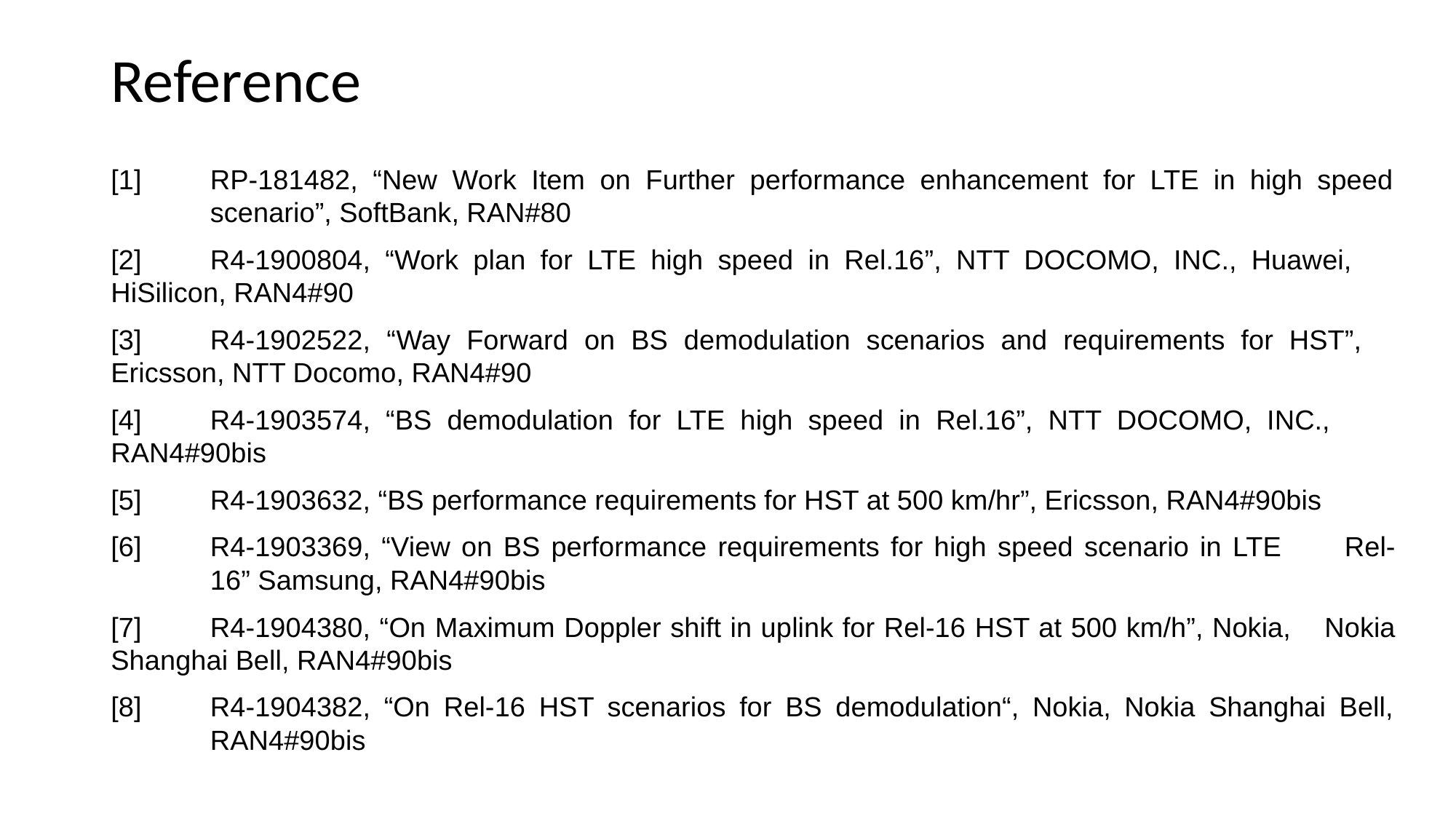

# Reference
[1]	RP-181482, “New Work Item on Further performance enhancement for LTE in high speed 	scenario”, SoftBank, RAN#80
[2]	R4-1900804, “Work plan for LTE high speed in Rel.16”, NTT DOCOMO, INC., Huawei, 	HiSilicon, RAN4#90
[3]	R4-1902522, “Way Forward on BS demodulation scenarios and requirements for HST”, 	Ericsson, NTT Docomo, RAN4#90
[4]	R4-1903574, “BS demodulation for LTE high speed in Rel.16”, NTT DOCOMO, INC., 	RAN4#90bis
[5]	R4-1903632, “BS performance requirements for HST at 500 km/hr”, Ericsson, RAN4#90bis
[6]	R4-1903369, “View on BS performance requirements for high speed scenario in LTE 	Rel-	16” Samsung, RAN4#90bis
[7]	R4-1904380, “On Maximum Doppler shift in uplink for Rel-16 HST at 500 km/h”, Nokia, 	Nokia Shanghai Bell, RAN4#90bis
[8]	R4-1904382, “On Rel-16 HST scenarios for BS demodulation“, Nokia, Nokia Shanghai Bell, 	RAN4#90bis